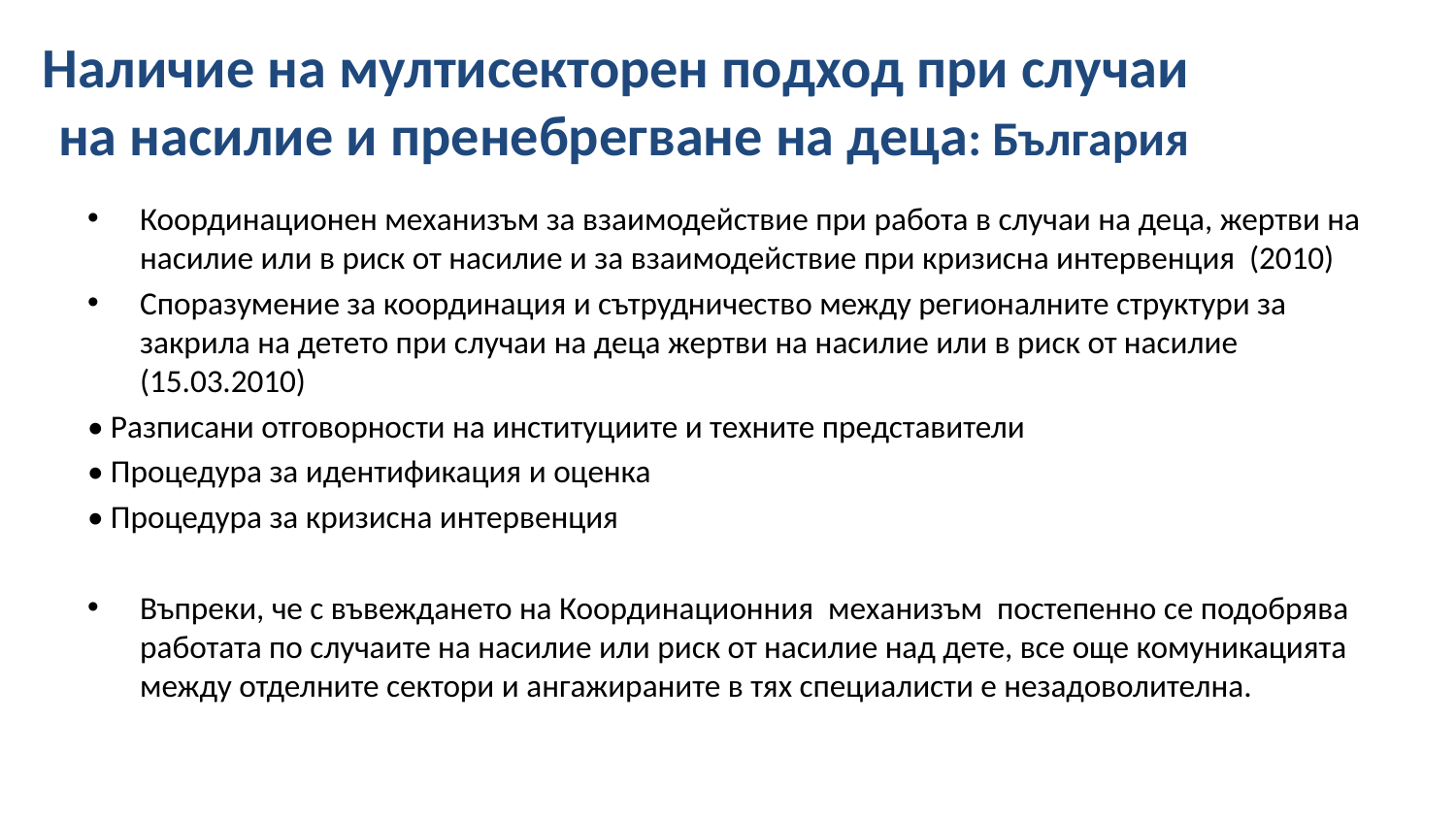

# Наличие на мултисекторен подход при случаи на насилие и пренебрегване на деца: България
Координационен механизъм за взаимодействие при работа в случаи на деца, жертви на насилие или в риск от насилие и за взаимодействие при кризисна интервенция  (2010)
Споразумение за координация и сътрудничество между регионалните структури за закрила на детето при случаи на деца жертви на насилие или в риск от насилие (15.03.2010)
• Разписани отговорности на институциите и техните представители
• Процедура за идентификация и оценка
• Процедура за кризисна интервенция

Въпреки, че с въвеждането на Координационния  механизъм  постепенно се подобрява работата по случаите на насилие или риск от насилие над дете, все още комуникацията между отделните сектори и ангажираните в тях специалисти е незадоволителна.